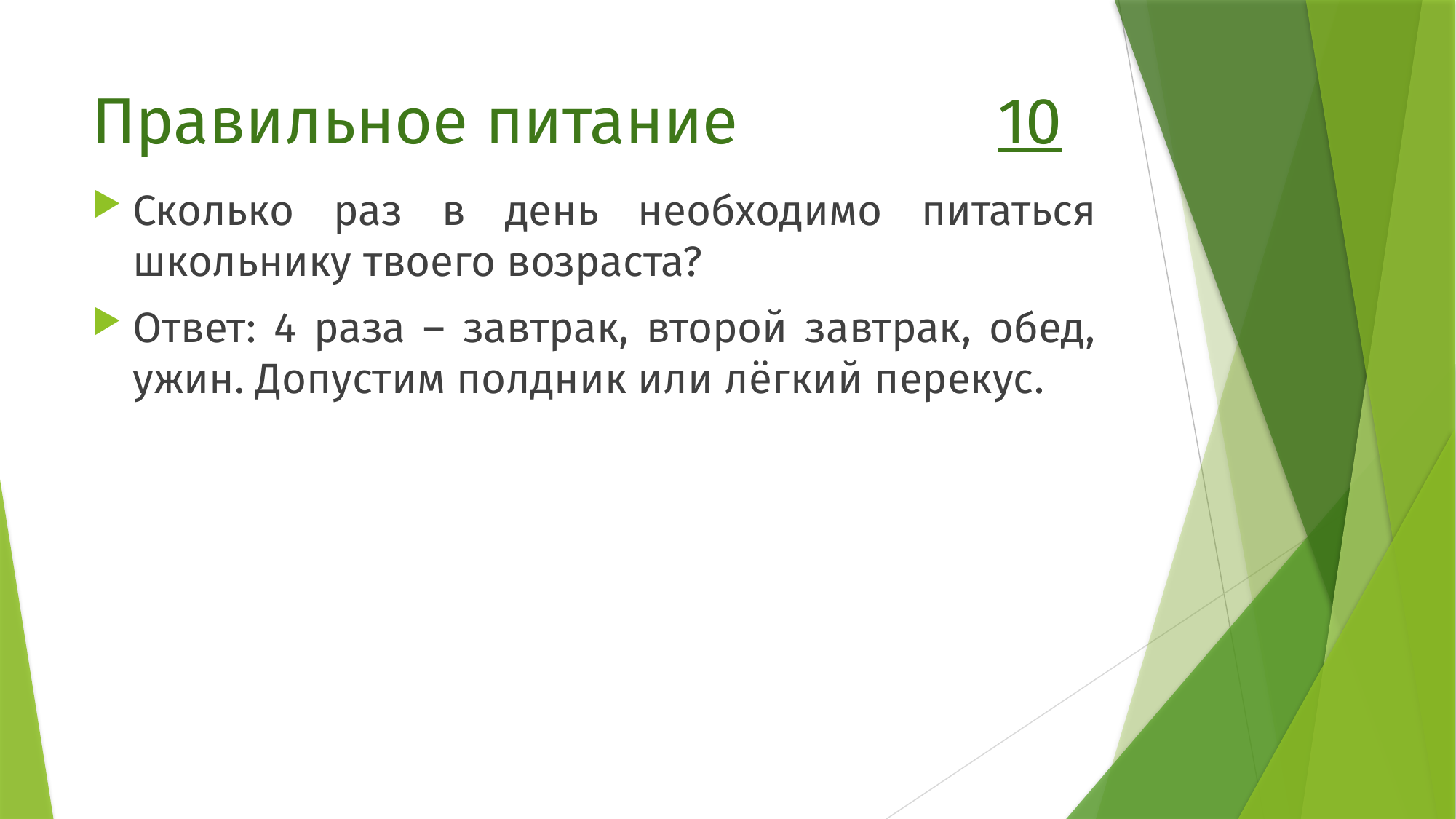

# Правильное питание               10
Сколько раз в день необходимо питаться школьнику твоего возраста?
Ответ: 4 раза – завтрак, второй завтрак, обед, ужин. Допустим полдник или лёгкий перекус.